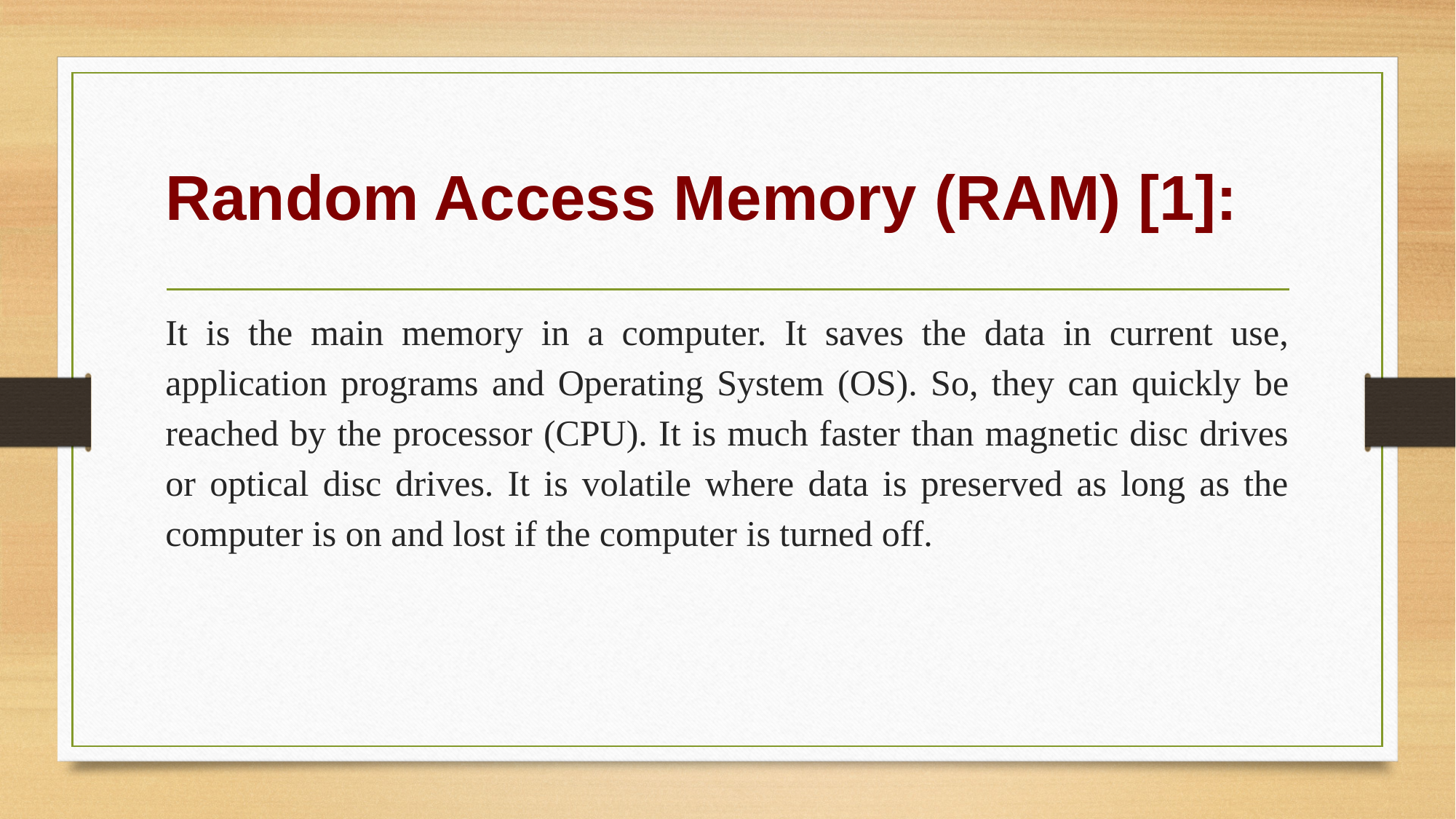

# Random Access Memory (RAM) [1]:
It is the main memory in a computer. It saves the data in current use, application programs and Operating System (OS). So, they can quickly be reached by the processor (CPU). It is much faster than magnetic disc drives or optical disc drives. It is volatile where data is preserved as long as the computer is on and lost if the computer is turned off.